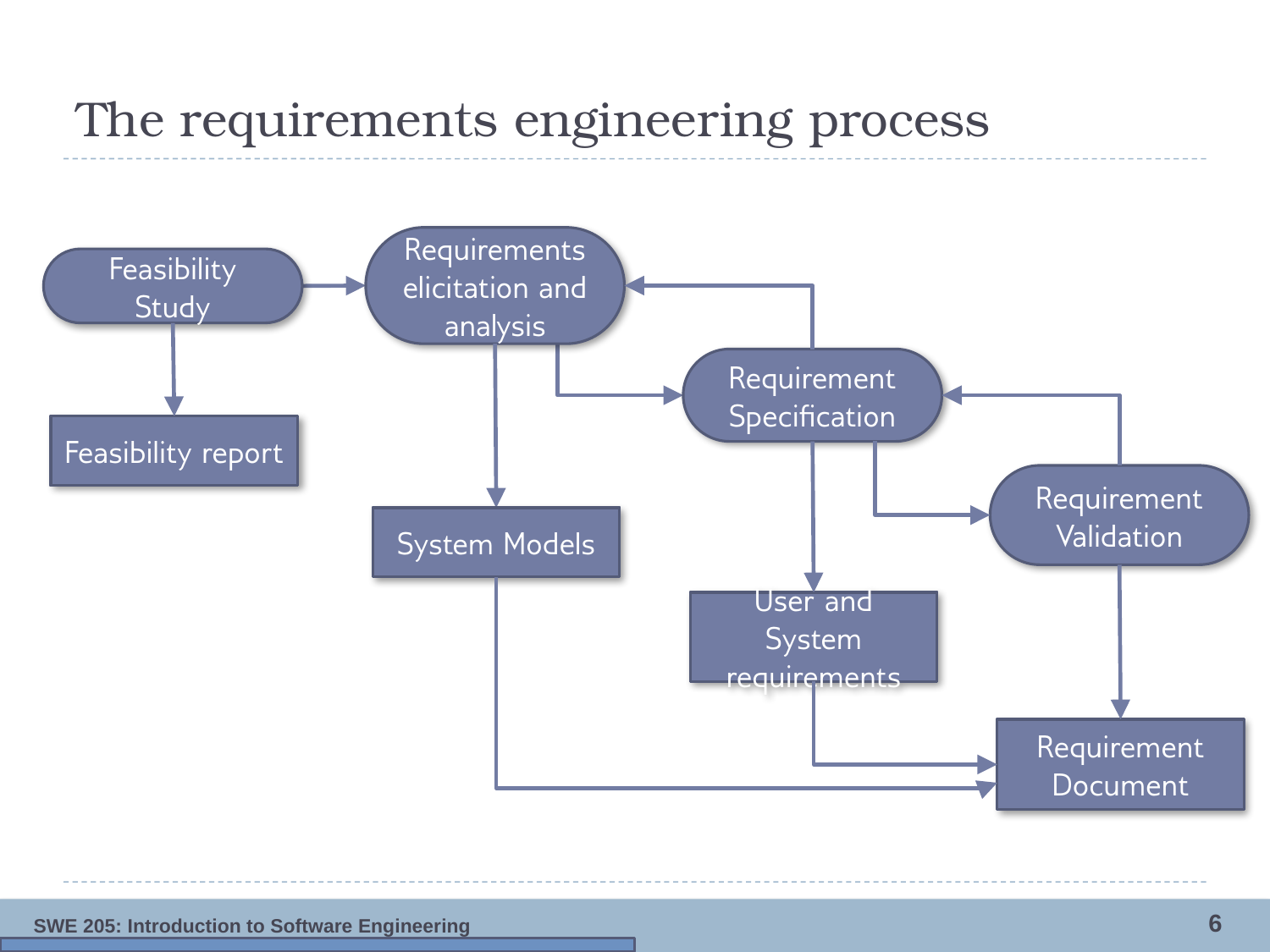

# The requirements engineering process
Requirements elicitation and analysis

Feasibility Study

Requirement Specification

Feasibility report

Requirement Validation

System Models

User and System requirements

Requirement Document

6